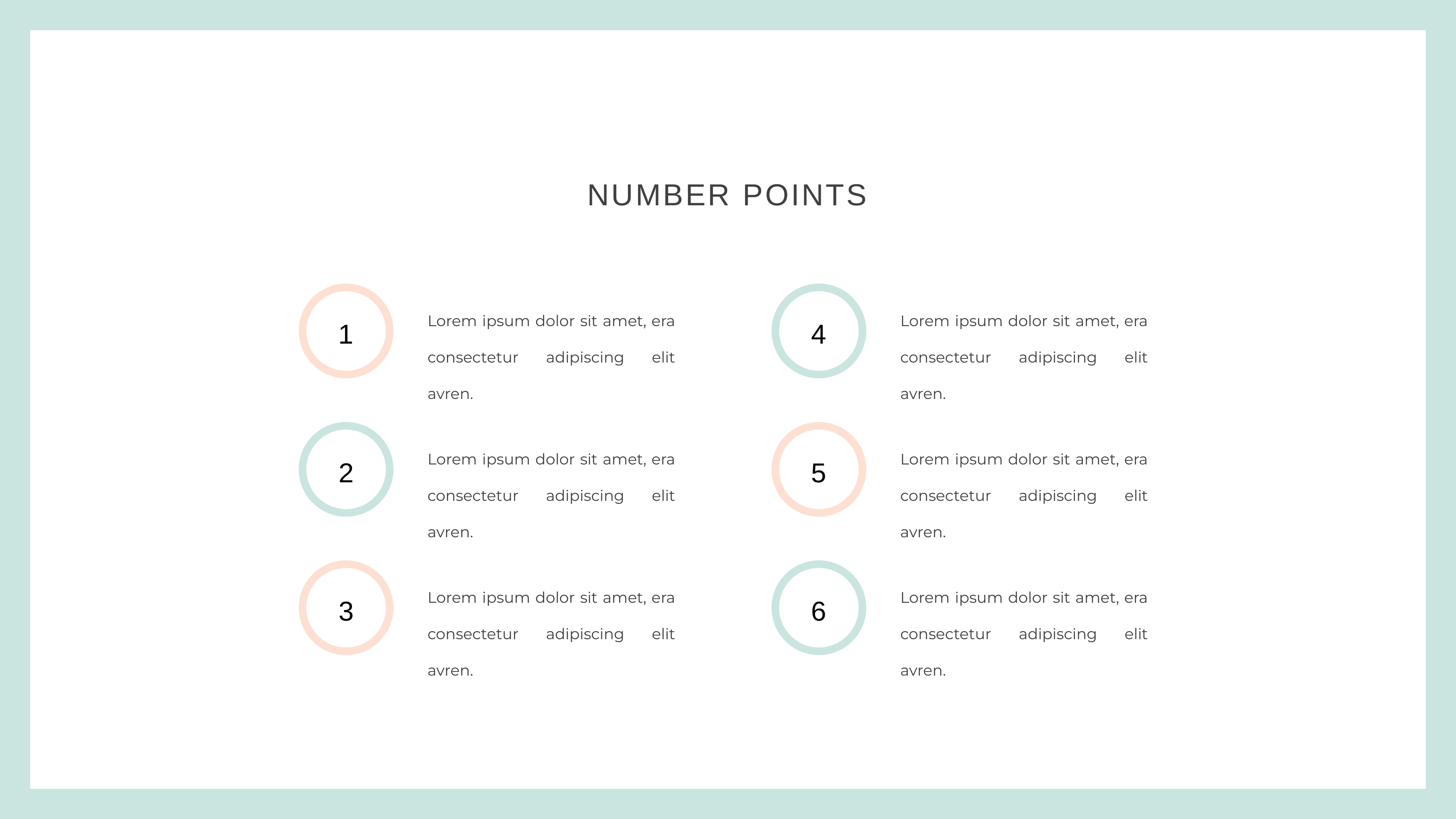

NUMBER POINTS

Lorem ipsum dolor sit amet, era consectetur adipiscing elit avren.
Lorem ipsum dolor sit amet, era consectetur adipiscing elit avren.
1
4

Lorem ipsum dolor sit amet, era consectetur adipiscing elit avren.
Lorem ipsum dolor sit amet, era consectetur adipiscing elit avren.
2
5

Lorem ipsum dolor sit amet, era consectetur adipiscing elit avren.
Lorem ipsum dolor sit amet, era consectetur adipiscing elit avren.
3
6